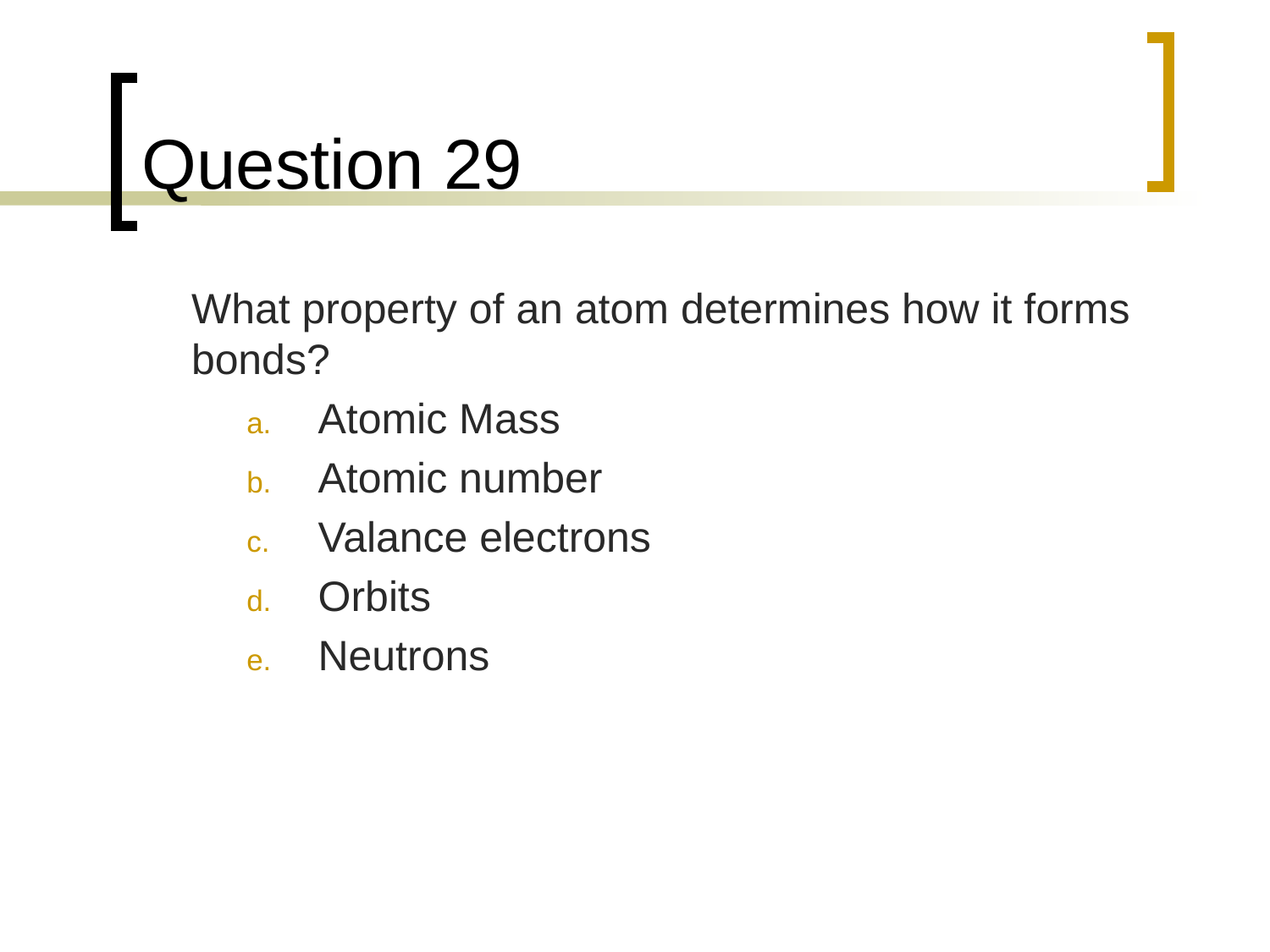

# Question 29
	What property of an atom determines how it forms bonds?
Atomic Mass
Atomic number
Valance electrons
Orbits
Neutrons